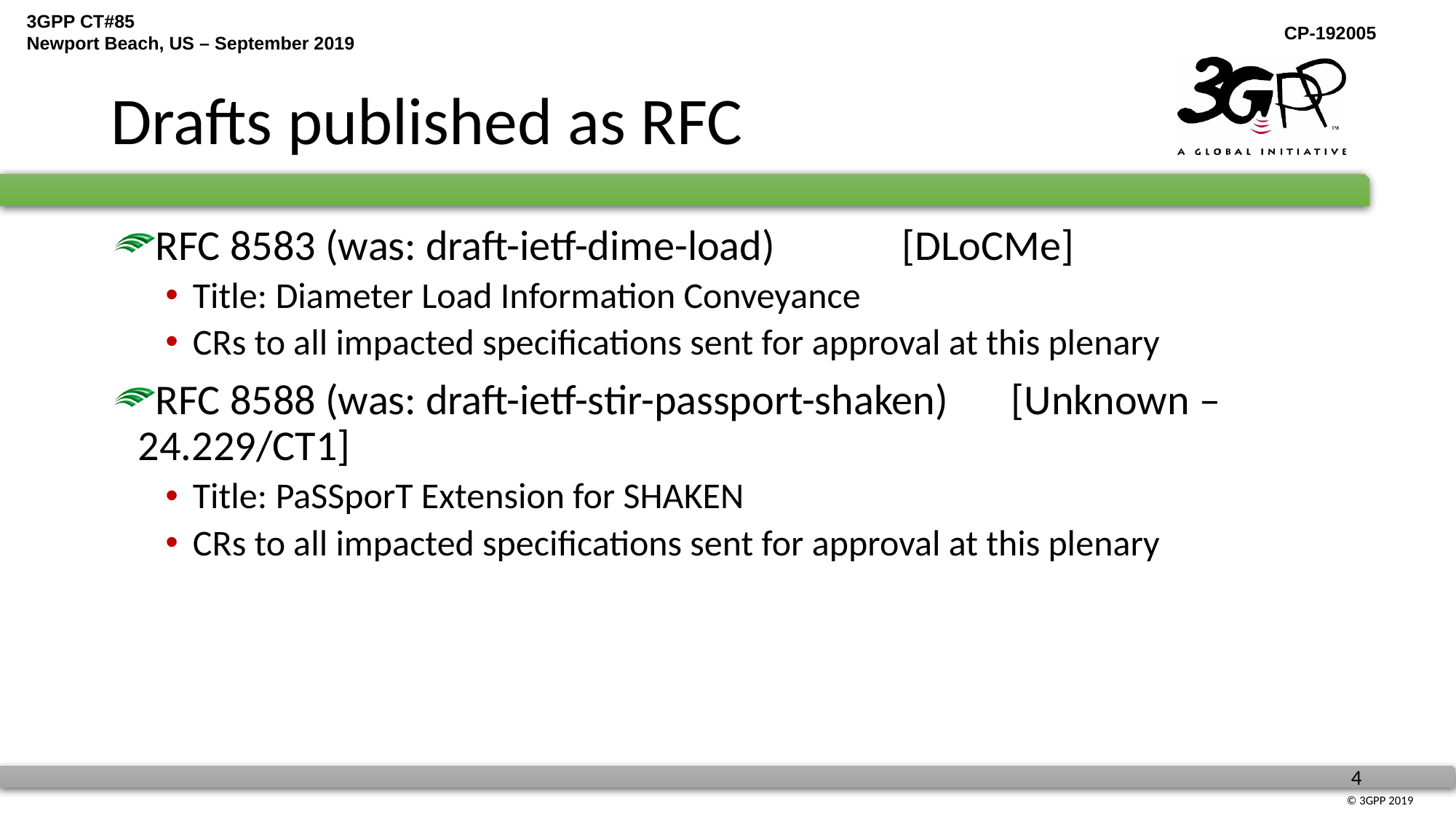

# Drafts published as RFC
RFC 8583 (was: draft-ietf-dime-load)		[DLoCMe]
Title: Diameter Load Information Conveyance
CRs to all impacted specifications sent for approval at this plenary
RFC 8588 (was: draft-ietf-stir-passport-shaken)	[Unknown – 24.229/CT1]
Title: PaSSporT Extension for SHAKEN
CRs to all impacted specifications sent for approval at this plenary